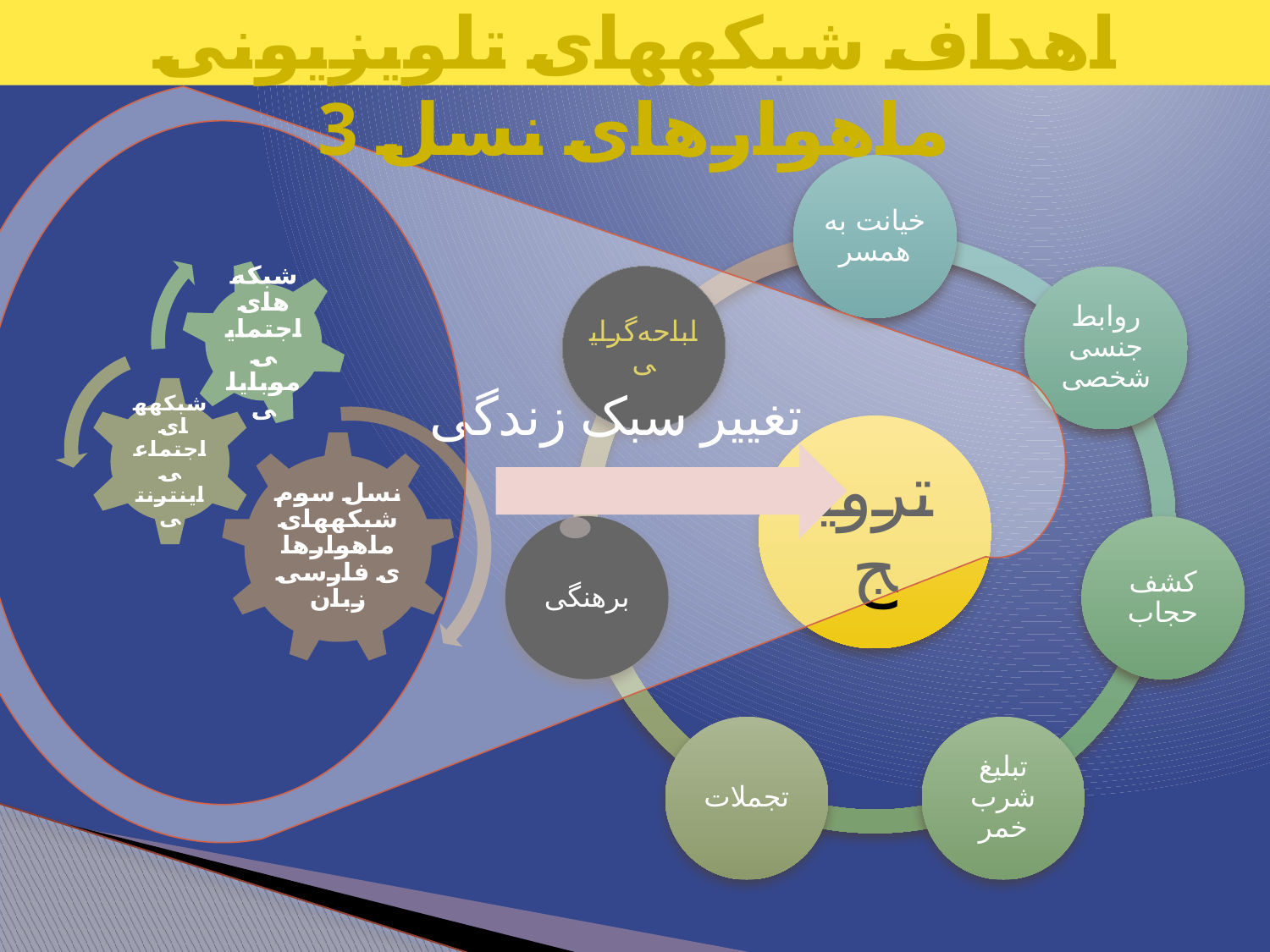

اهداف شبکه‏های تلویزیونی ماهواره‏ای نسل 3
نسل سوم شبکه‏های ماهواره‏ای فارسی زبان
شبکه‏های  اجتماعی اینترنتی
شبکه های اجتمایی موبایلی
ترویج
خیانت به همسر
روابط جنسی شخصی
کشف حجاب
تبلیغ شرب خمر
تجملات
برهنگی
اباحه‌گرایی
تغییر سبک زندگی